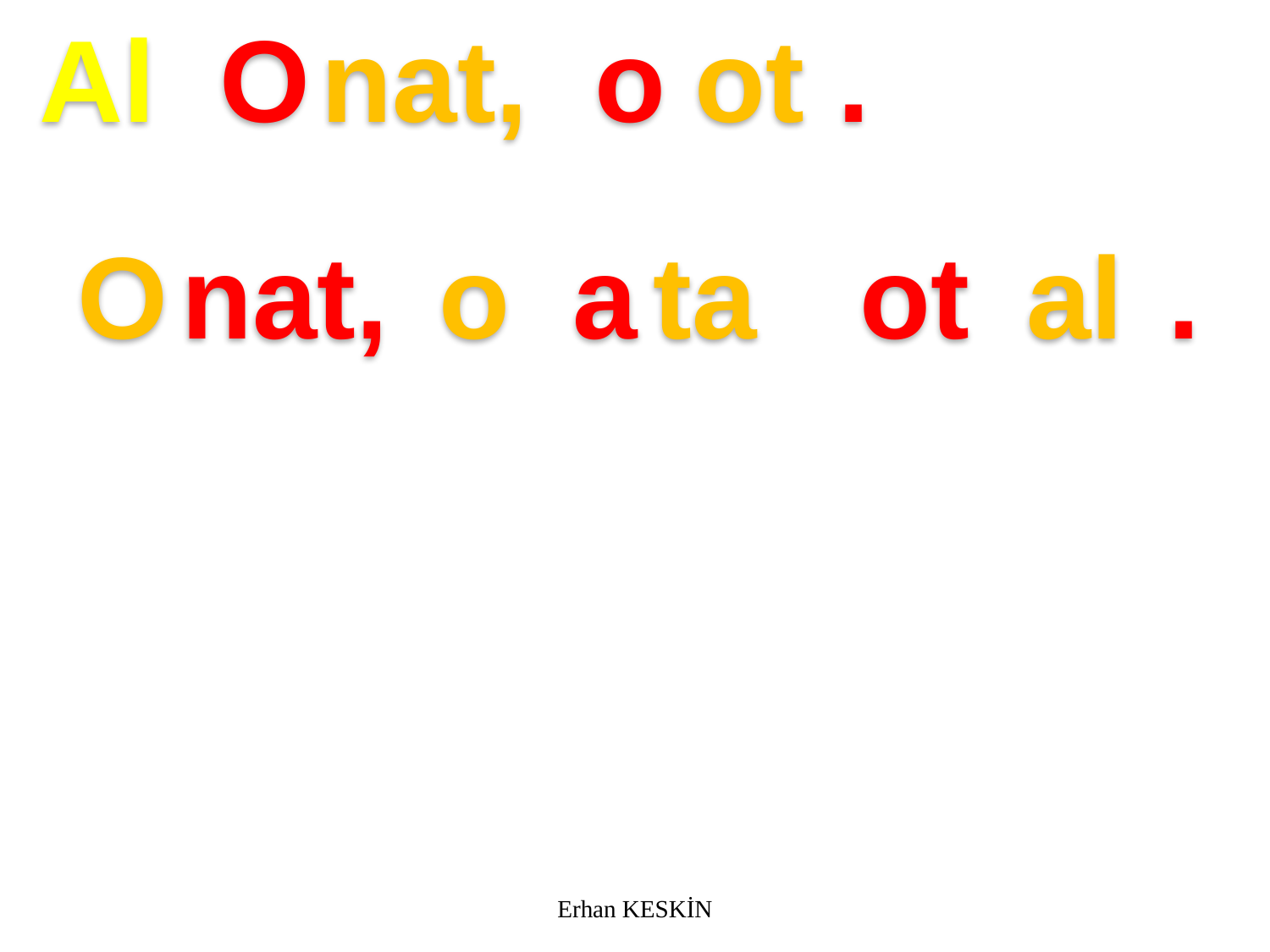

Al
O
nat,
o
ot
.
O
nat,
o
a
ta
ot
al
.
Erhan KESKİN